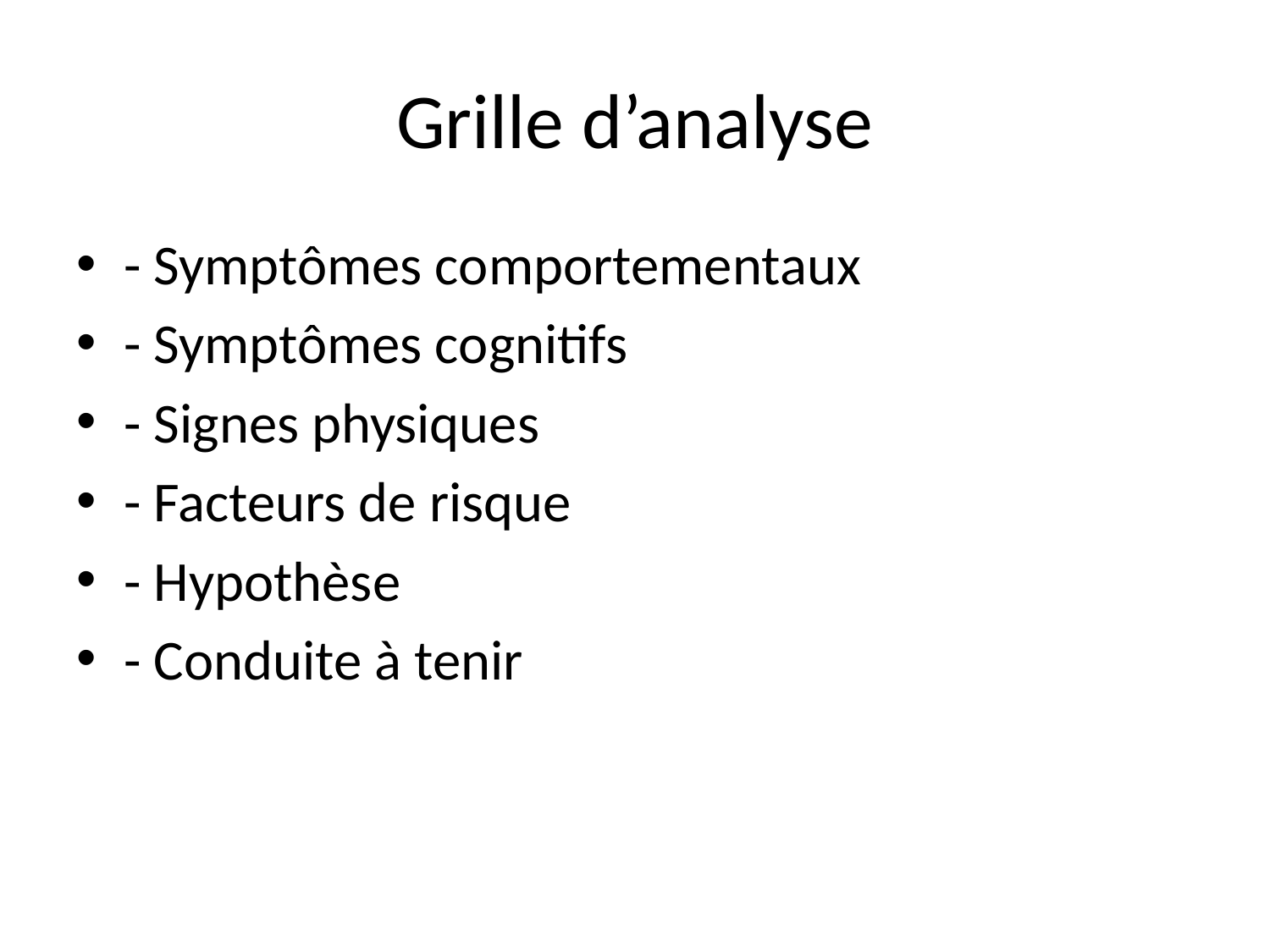

# Grille d’analyse
- Symptômes comportementaux
- Symptômes cognitifs
- Signes physiques
- Facteurs de risque
- Hypothèse
- Conduite à tenir